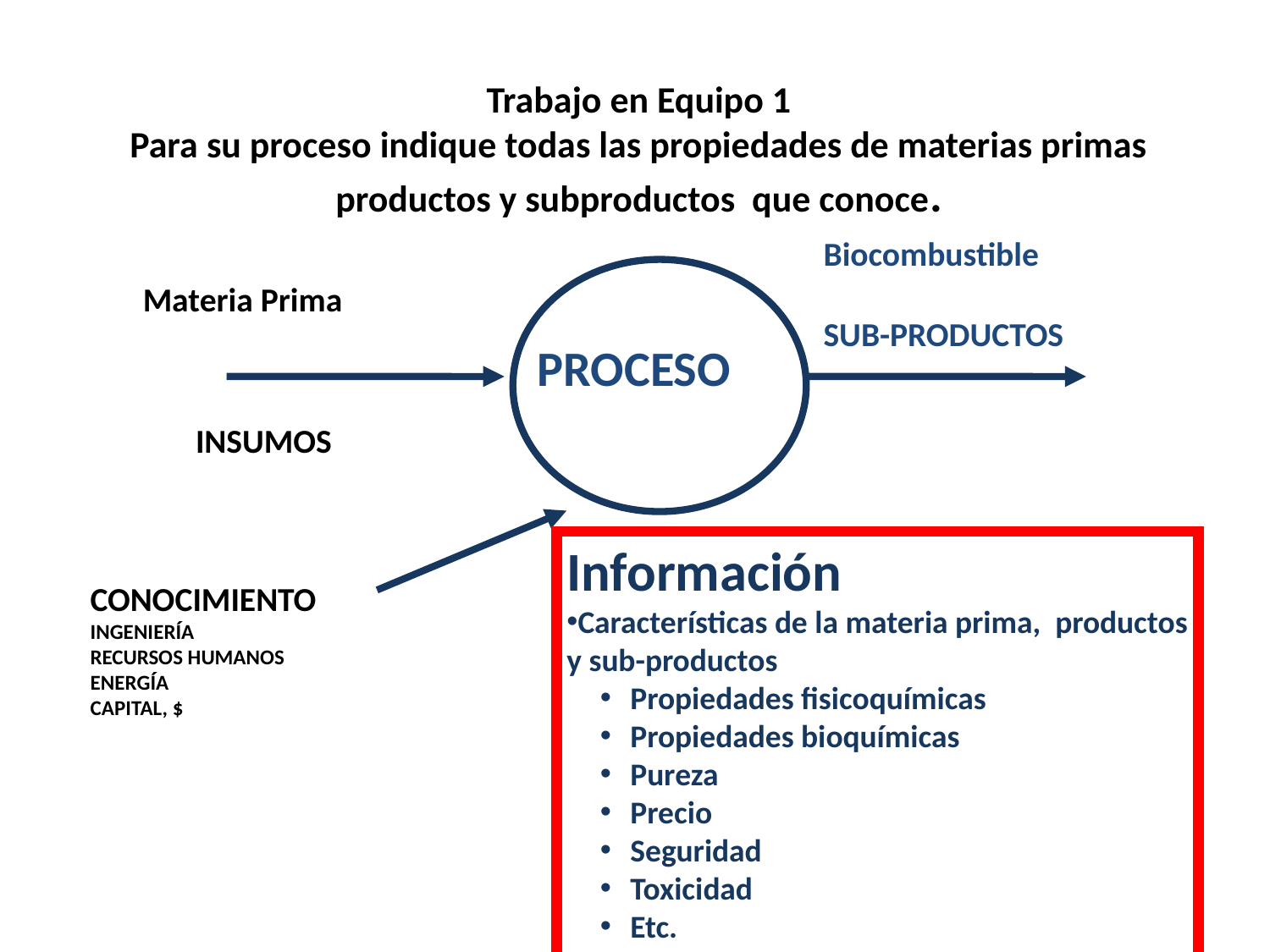

# Trabajo en Equipo 1 Para su proceso indique todas las propiedades de materias primas productos y subproductos  que conoce.
Biocombustible

SUB-PRODUCTOS

Materia Prima
PROCESO

INSUMOS

Información
Características de la materia prima,  productos y sub-productos
Propiedades fisicoquímicas
Propiedades bioquímicas
Pureza
Precio
Seguridad
Toxicidad
Etc.

CONOCIMIENTO
INGENIERÍA
RECURSOS HUMANOS
ENERGÍA
CAPITAL, $